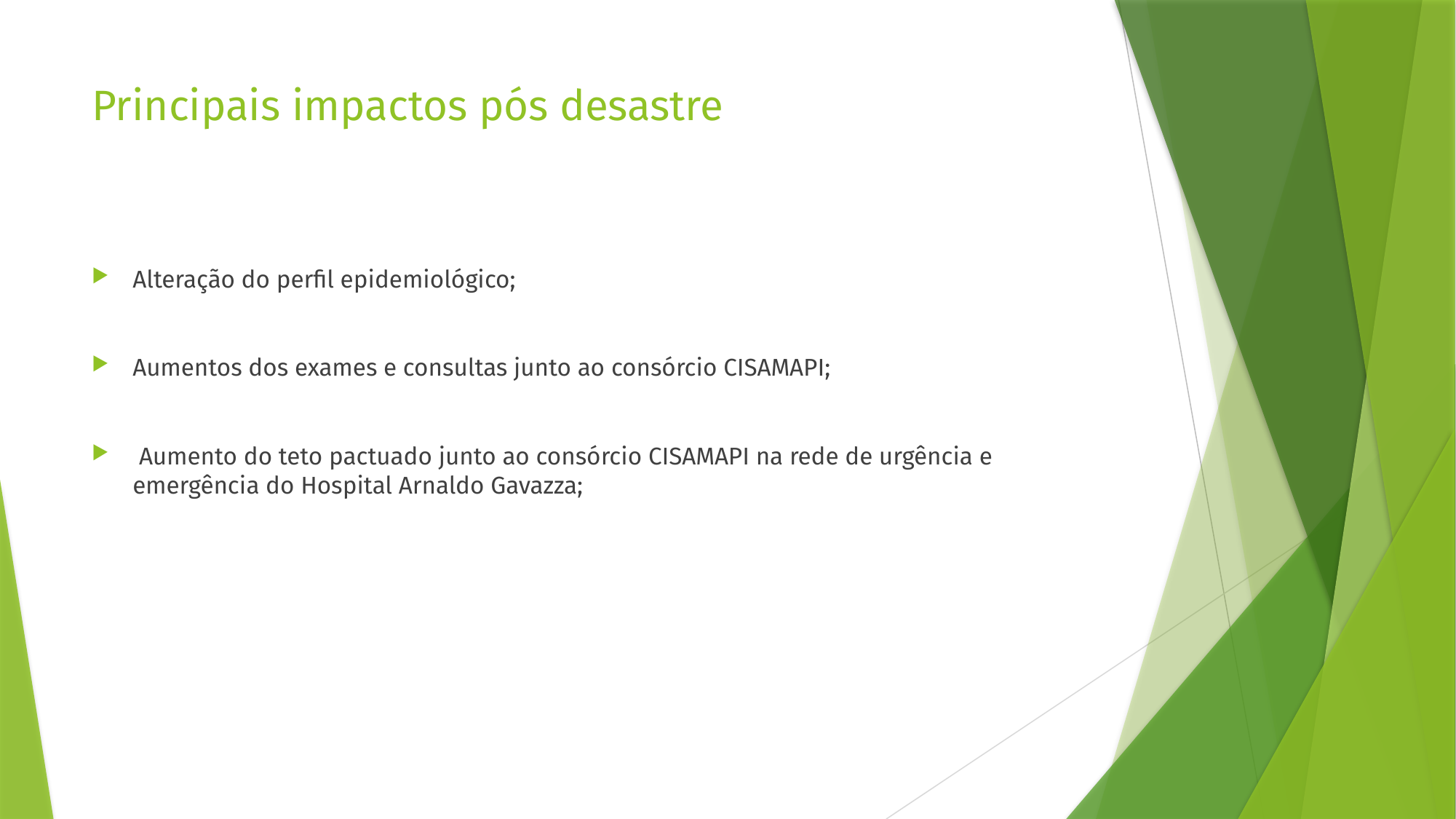

# Principais impactos pós desastre
Alteração do perfil epidemiológico;

Aumentos dos exames e consultas junto ao consórcio CISAMAPI;

 Aumento do teto pactuado junto ao consórcio CISAMAPI na rede de urgência e emergência do Hospital Arnaldo Gavazza;